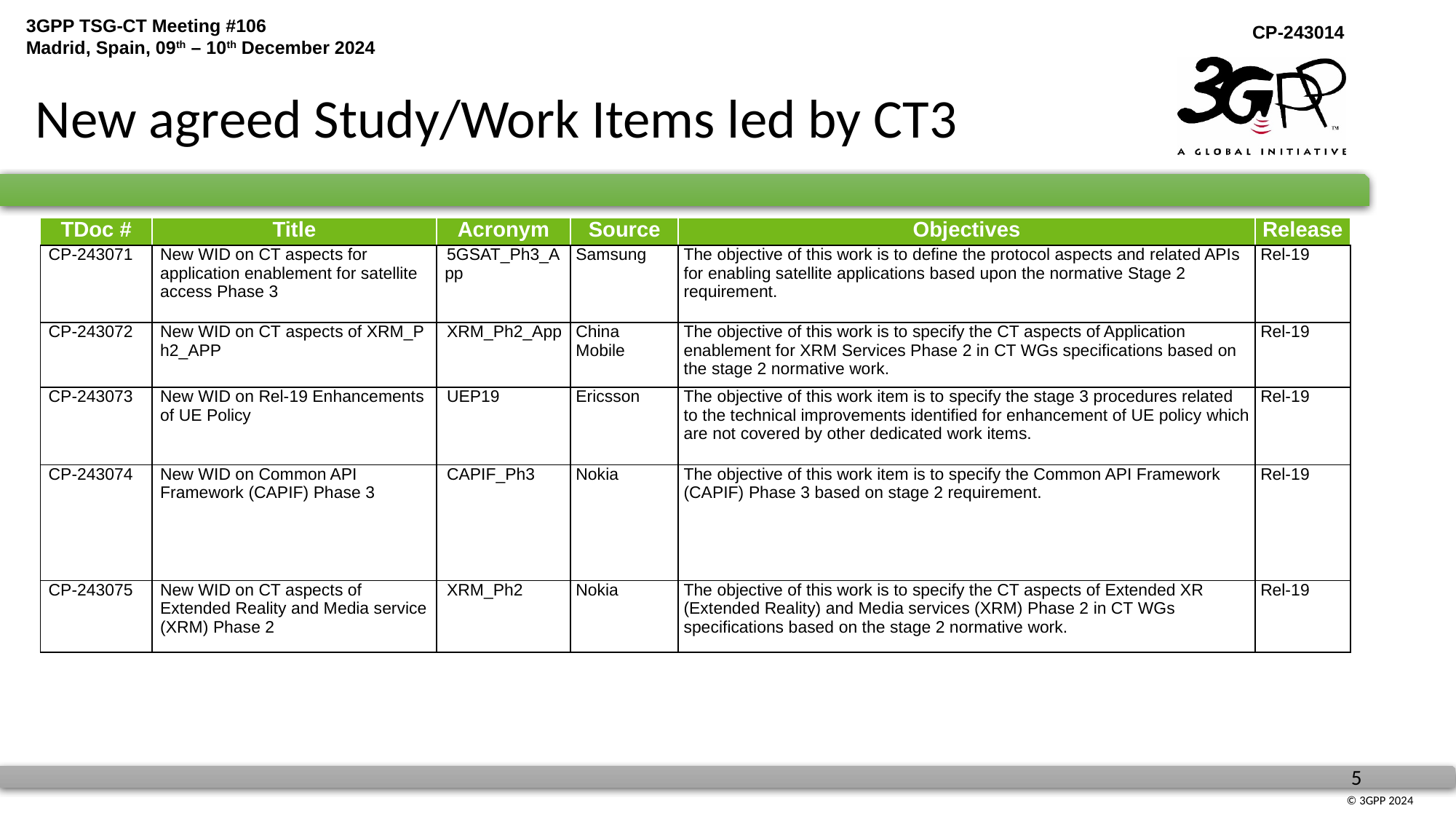

# New agreed Study/Work Items led by CT3
| TDoc # | Title | Acronym | Source | Objectives | Release |
| --- | --- | --- | --- | --- | --- |
| CP-243071 | New WID on CT aspects for application enablement for satellite access Phase 3 | 5GSAT\_Ph3\_App | Samsung | The objective of this work is to define the protocol aspects and related APIs for enabling satellite applications based upon the normative Stage 2 requirement. | Rel-19 |
| CP-243072 | New WID on CT aspects of XRM\_Ph2\_APP | XRM\_Ph2\_App | China Mobile | The objective of this work is to specify the CT aspects of Application enablement for XRM Services Phase 2 in CT WGs specifications based on the stage 2 normative work. | Rel-19 |
| CP-243073 | New WID on Rel-19 Enhancements of UE Policy | UEP19 | Ericsson | The objective of this work item is to specify the stage 3 procedures related to the technical improvements identified for enhancement of UE policy which are not covered by other dedicated work items. | Rel-19 |
| CP-243074 | New WID on Common API Framework (CAPIF) Phase 3 | CAPIF\_Ph3 | Nokia | The objective of this work item is to specify the Common API Framework (CAPIF) Phase 3 based on stage 2 requirement. | Rel-19 |
| CP-243075 | New WID on CT aspects of Extended Reality and Media service (XRM) Phase 2 | XRM\_Ph2 | Nokia | The objective of this work is to specify the CT aspects of Extended XR (Extended Reality) and Media services (XRM) Phase 2 in CT WGs specifications based on the stage 2 normative work. | Rel-19 |